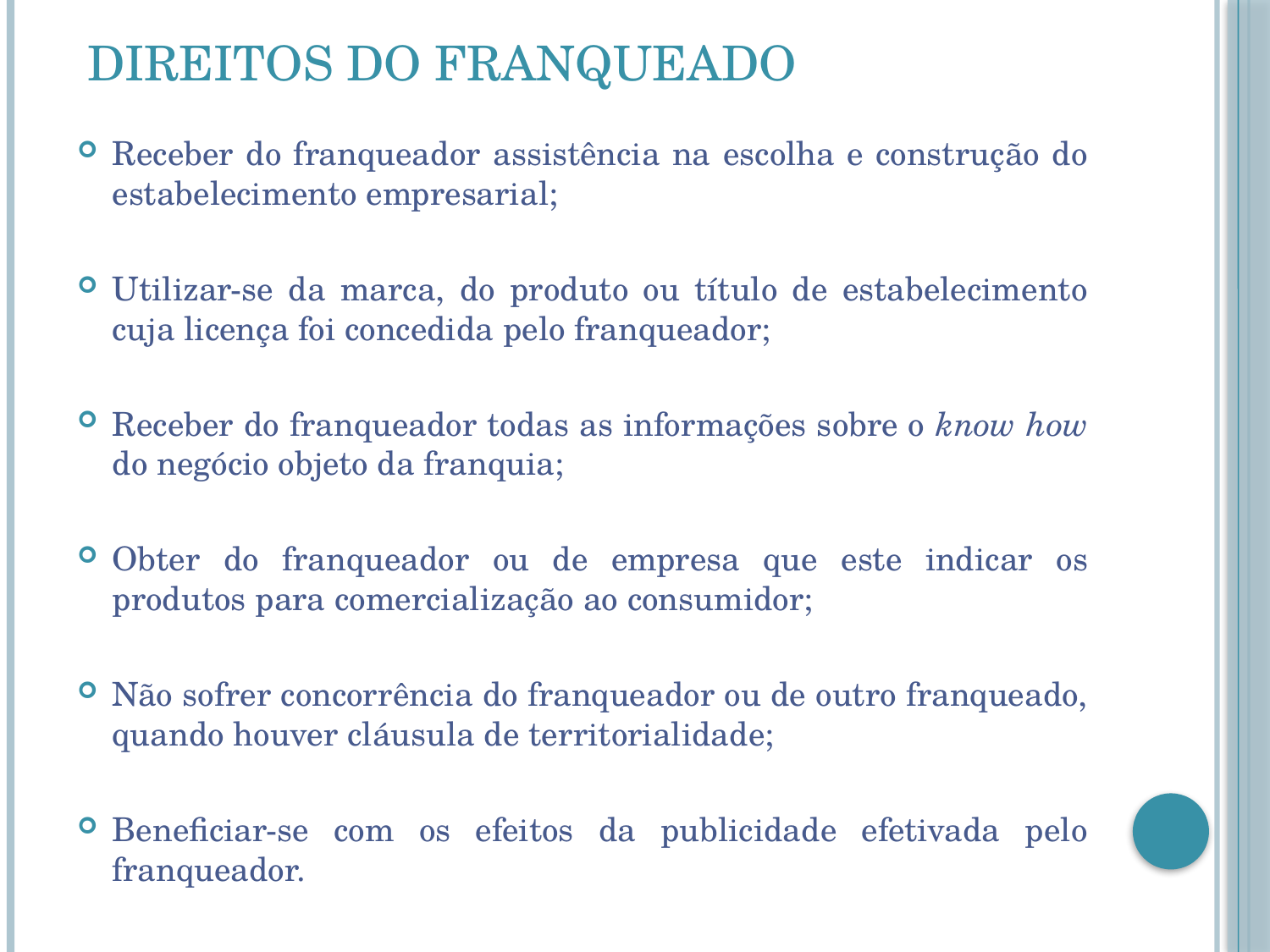

# Direitos do Franqueado
Receber do franqueador assistência na escolha e construção do estabelecimento empresarial;

Utilizar-se da marca, do produto ou título de estabelecimento cuja licença foi concedida pelo franqueador;

Receber do franqueador todas as informações sobre o know how do negócio objeto da franquia;

Obter do franqueador ou de empresa que este indicar os produtos para comercialização ao consumidor;

Não sofrer concorrência do franqueador ou de outro franqueado, quando houver cláusula de territorialidade;

Beneficiar-se com os efeitos da publicidade efetivada pelo franqueador.